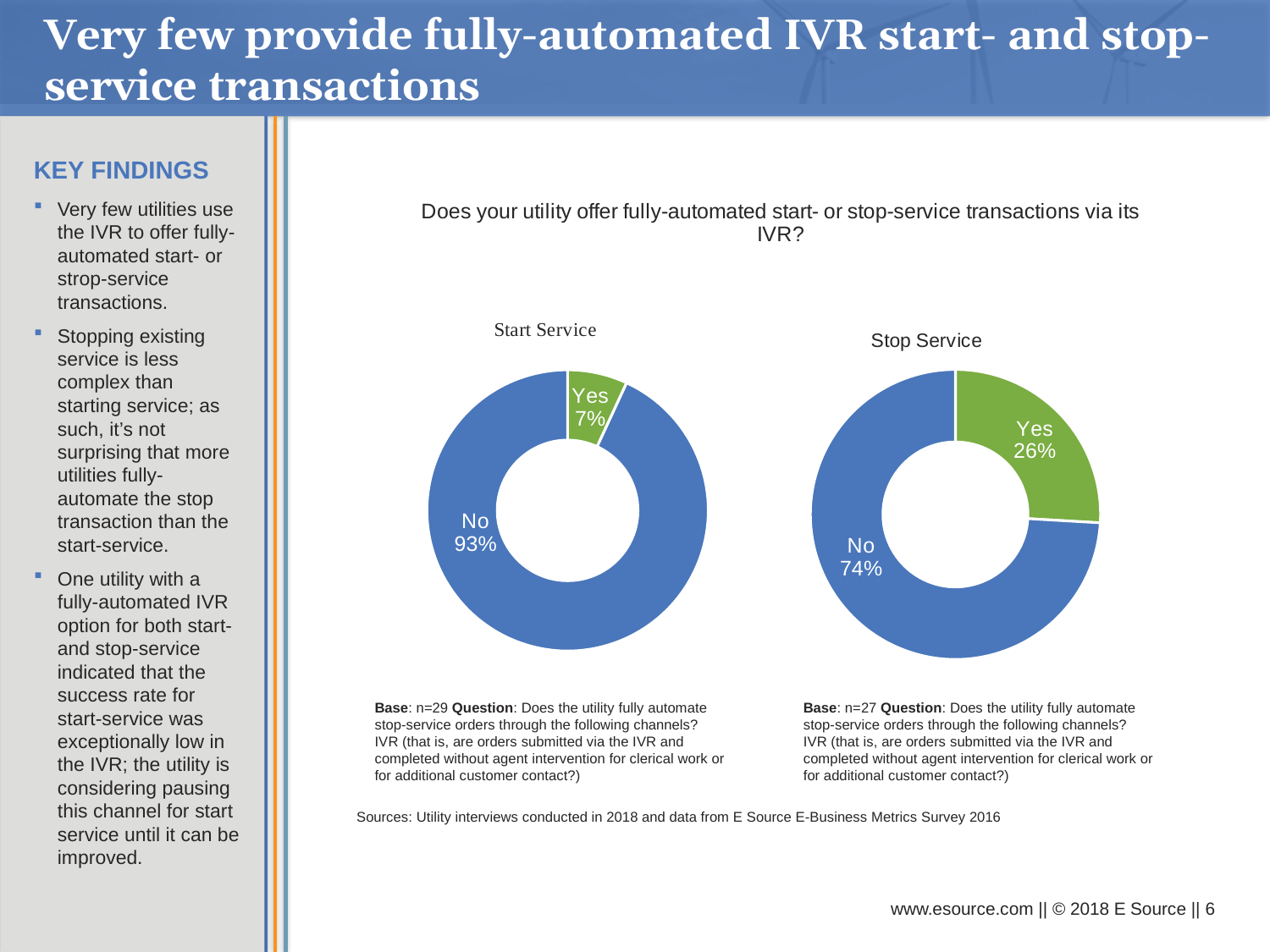

# Very few provide fully-automated IVR start- and stop-service transactions
KEY FINDINGS

### Chart: Does your utility offer fully-automated start- or stop-service transactions via its IVR?

| Category | Fully-automated |
|---|---|
| Yes | 2.0 |
| No | 27.0 |

### Chart: Stop Service

| Category | Fully-automated |
|---|---|
| Yes | 7.0 |
| No | 20.0 |
Base: n=29 Question: Does the utility fully automate stop-service orders through the following channels? IVR (that is, are orders submitted via the IVR and completed without agent intervention for clerical work or for additional customer contact?)
Base: n=27 Question: Does the utility fully automate stop-service orders through the following channels? IVR (that is, are orders submitted via the IVR and completed without agent intervention for clerical work or for additional customer contact?)
Sources: Utility interviews conducted in 2018 and data from E Source E-Business Metrics Survey 2016
Very few utilities use the IVR to offer fully-automated start- or strop-service transactions.
Stopping existing service is less complex than starting service; as such, it’s not surprising that more utilities fully-automate the stop transaction than the start-service.
One utility with a fully-automated IVR option for both start- and stop-service indicated that the success rate for start-service was exceptionally low in the IVR; the utility is considering pausing this channel for start service until it can be improved.